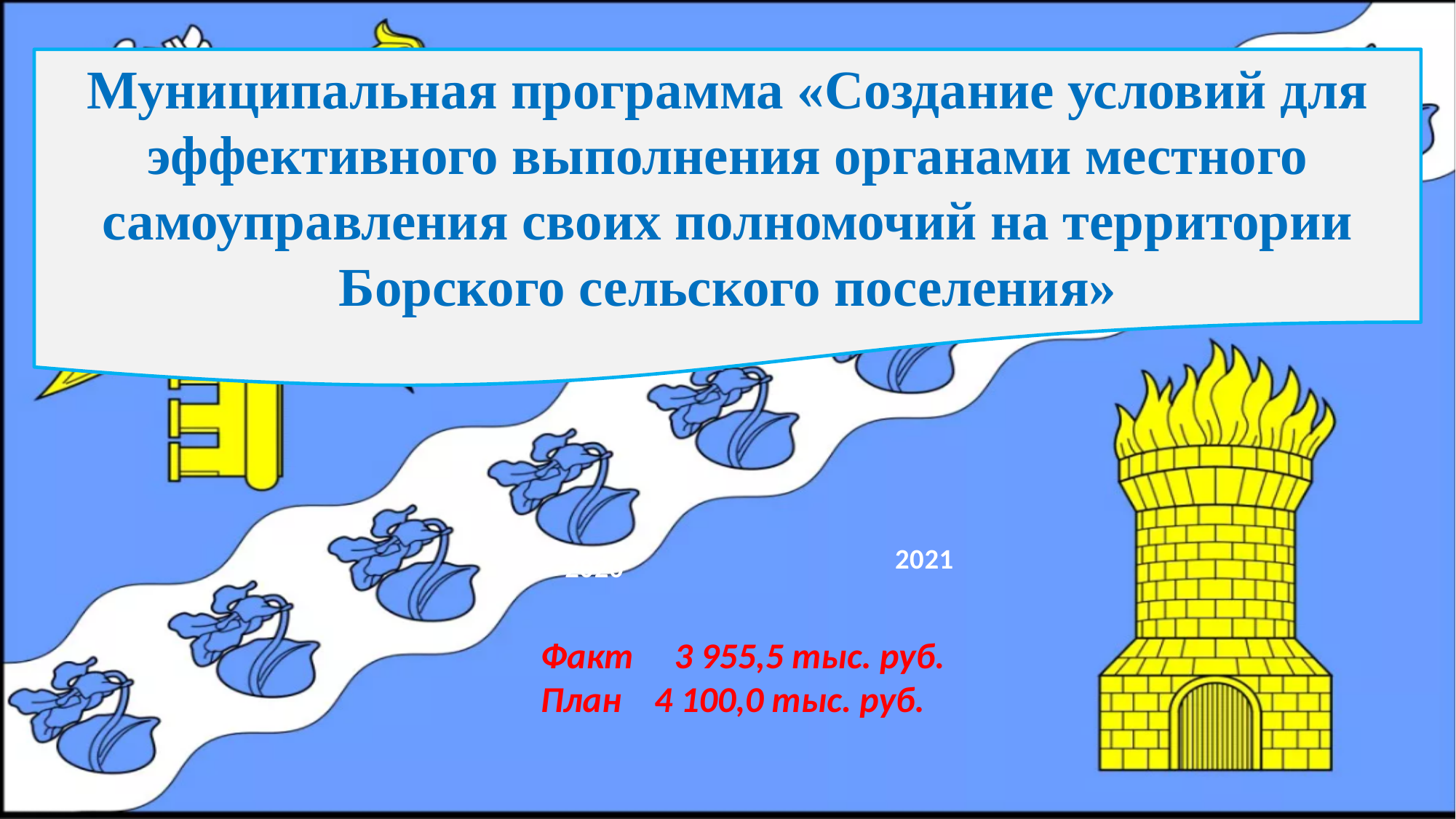

Муниципальная программа «Создание условий для эффективного выполнения органами местного самоуправления своих полномочий на территории Борского сельского поселения»

[unsupported chart]

[unsupported chart]

Факт     3 955,5 тыс. руб.
План    4 100,0 тыс. руб.